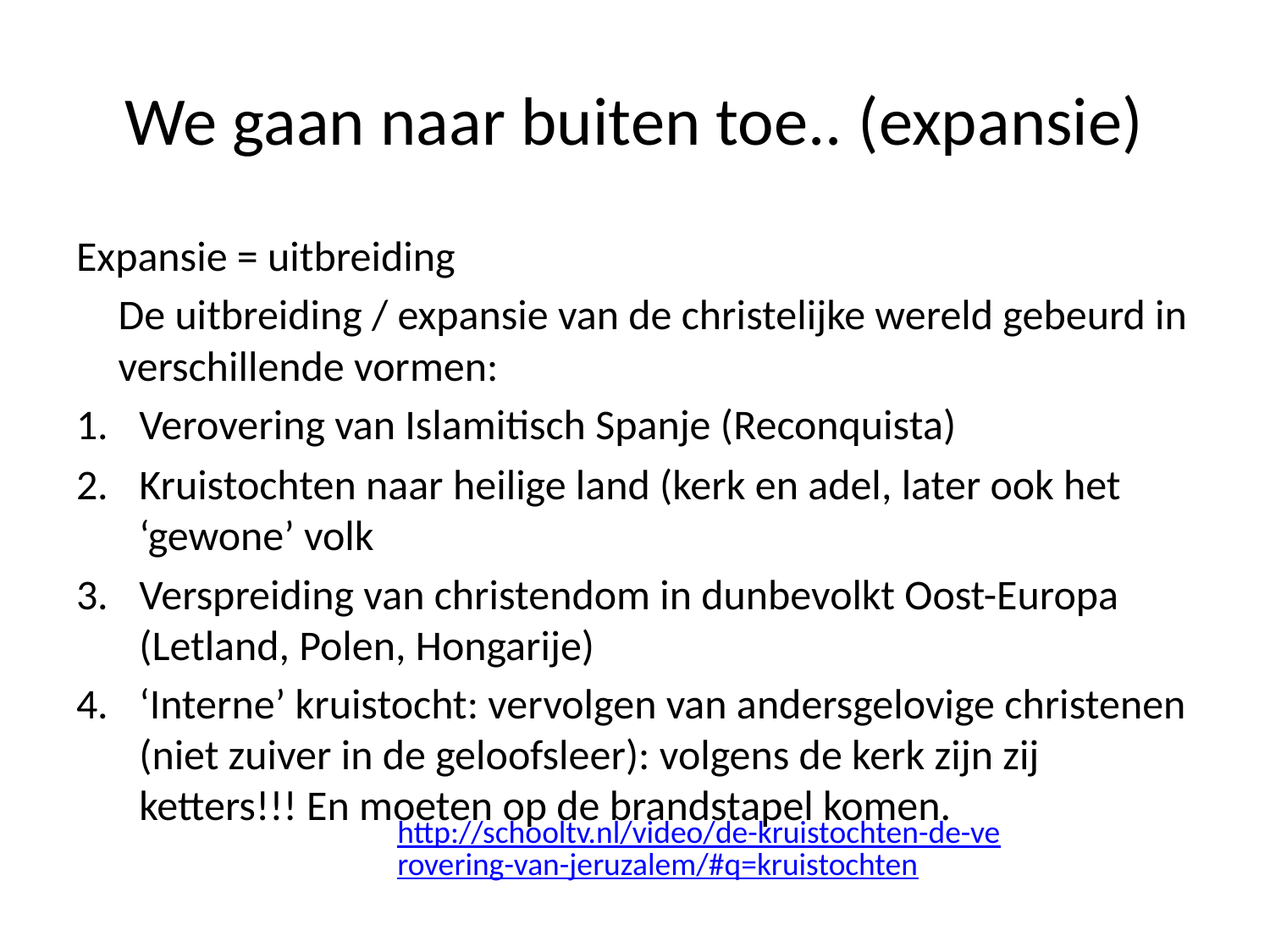

# We gaan naar buiten toe.. (expansie)
Expansie = uitbreiding
	De uitbreiding / expansie van de christelijke wereld gebeurd in verschillende vormen:
Verovering van Islamitisch Spanje (Reconquista)
Kruistochten naar heilige land (kerk en adel, later ook het ‘gewone’ volk
Verspreiding van christendom in dunbevolkt Oost-Europa (Letland, Polen, Hongarije)
‘Interne’ kruistocht: vervolgen van andersgelovige christenen (niet zuiver in de geloofsleer): volgens de kerk zijn zij ketters!!! En moeten op de brandstapel komen.
http://schooltv.nl/video/de-kruistochten-de-verovering-van-jeruzalem/#q=kruistochten